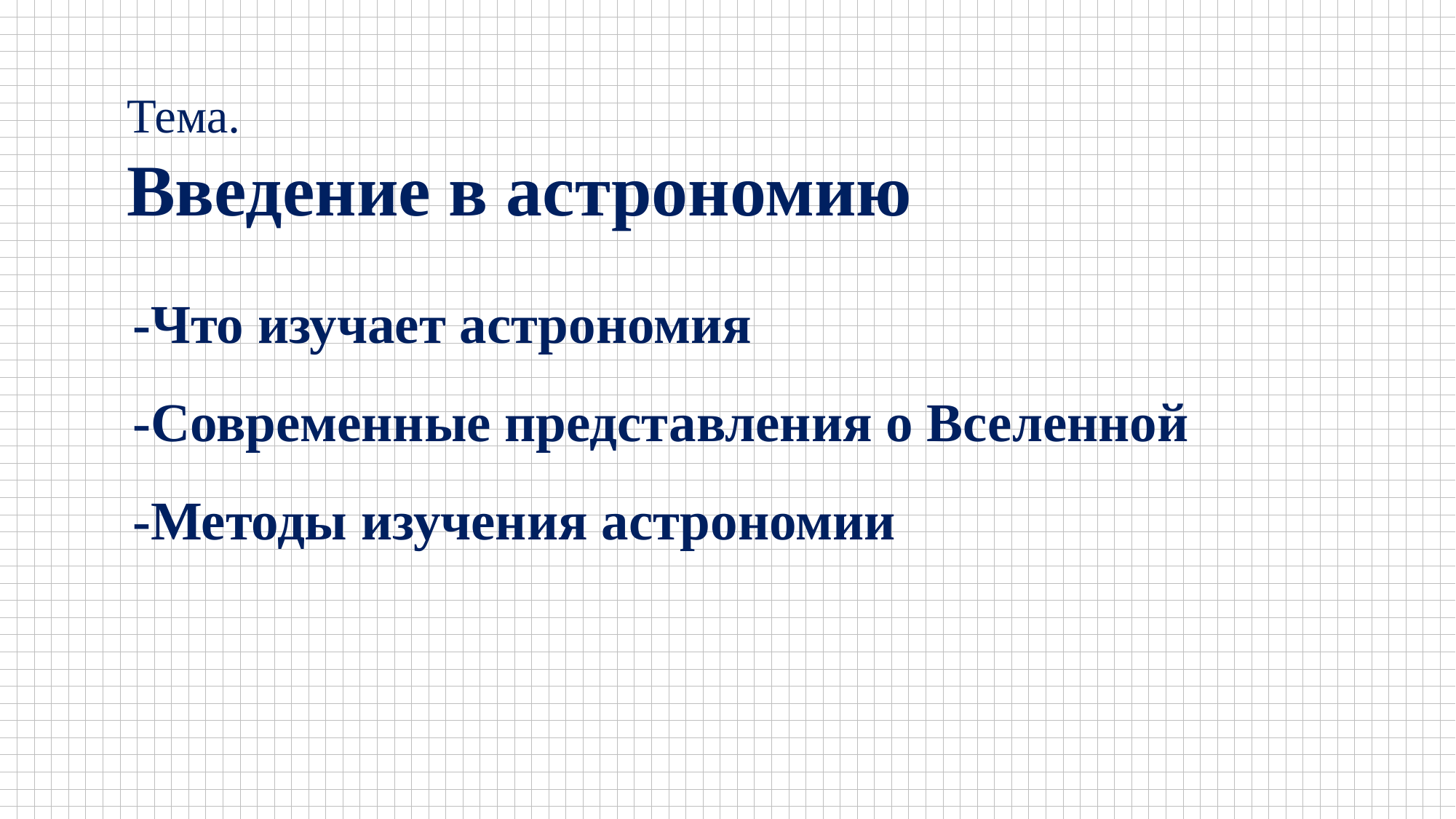

Тема.
Введение в астрономию
-Что изучает астрономия
-Современные представления о Вселенной
-Методы изучения астрономии